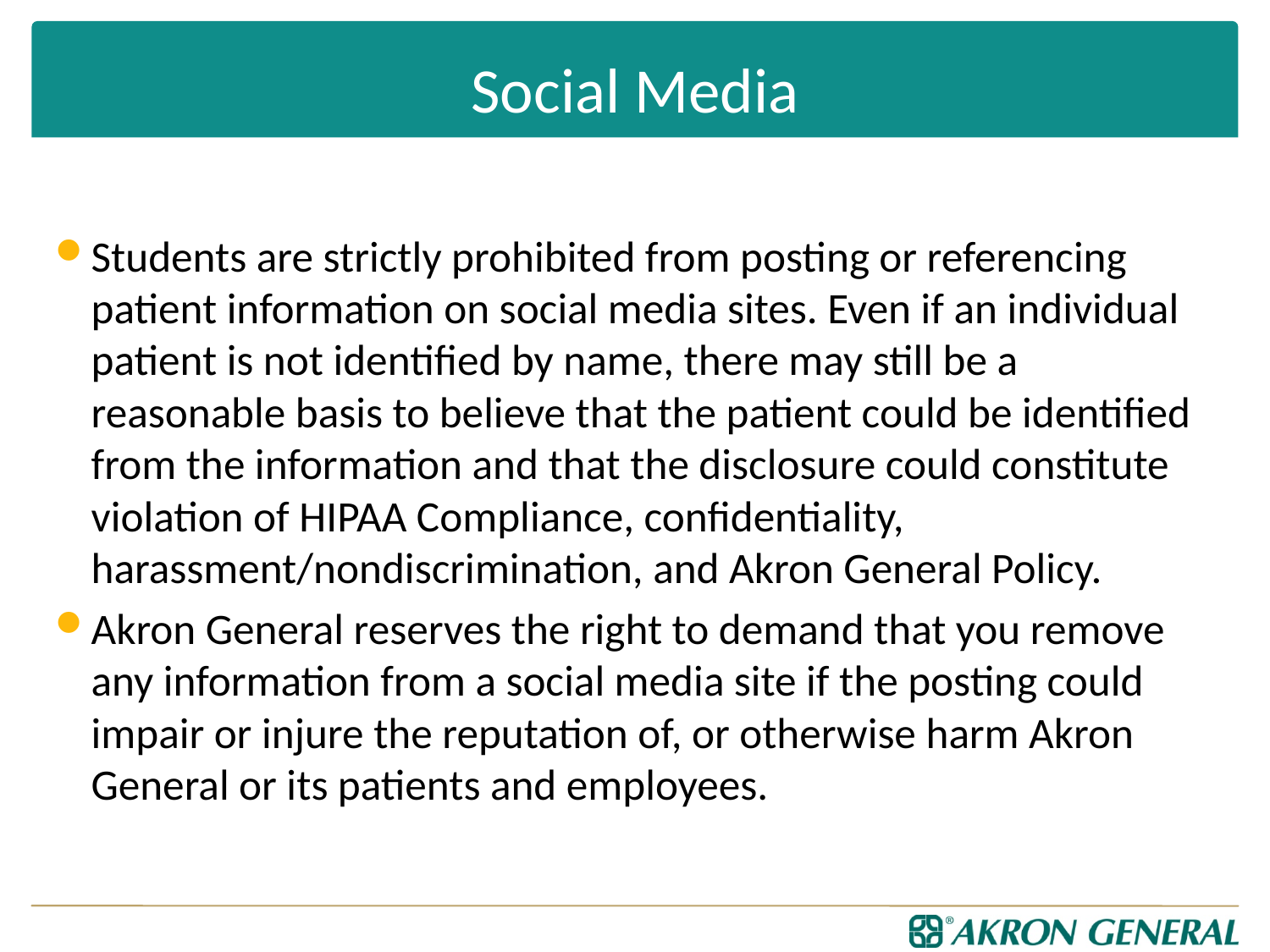

# Social Media
Students are strictly prohibited from posting or referencing patient information on social media sites. Even if an individual patient is not identified by name, there may still be a reasonable basis to believe that the patient could be identified from the information and that the disclosure could constitute violation of HIPAA Compliance, confidentiality, harassment/nondiscrimination, and Akron General Policy.
Akron General reserves the right to demand that you remove any information from a social media site if the posting could impair or injure the reputation of, or otherwise harm Akron General or its patients and employees.